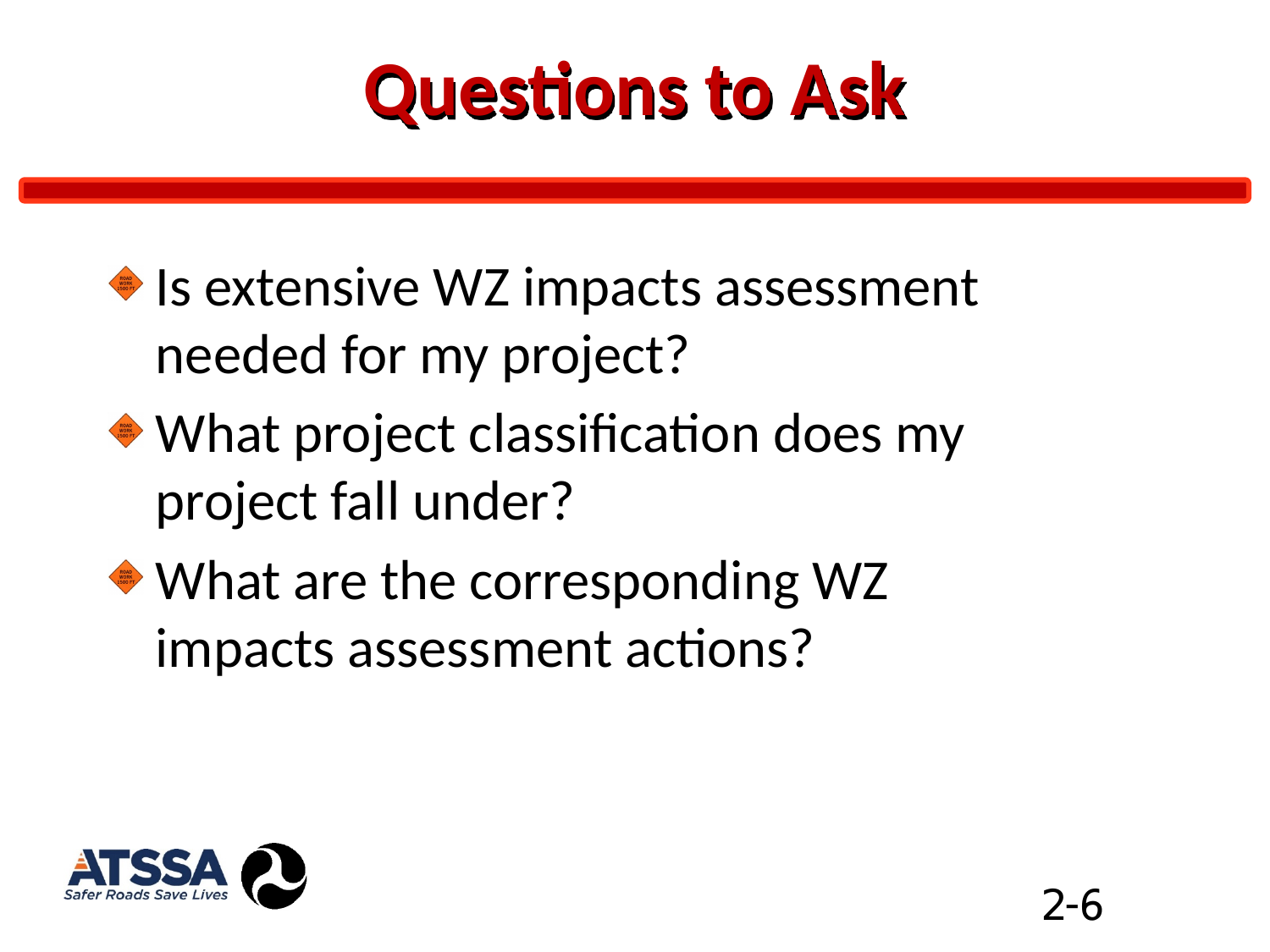

# Questions to Ask
Is extensive WZ impacts assessment needed for my project?
What project classification does my project fall under?
What are the corresponding WZ impacts assessment actions?